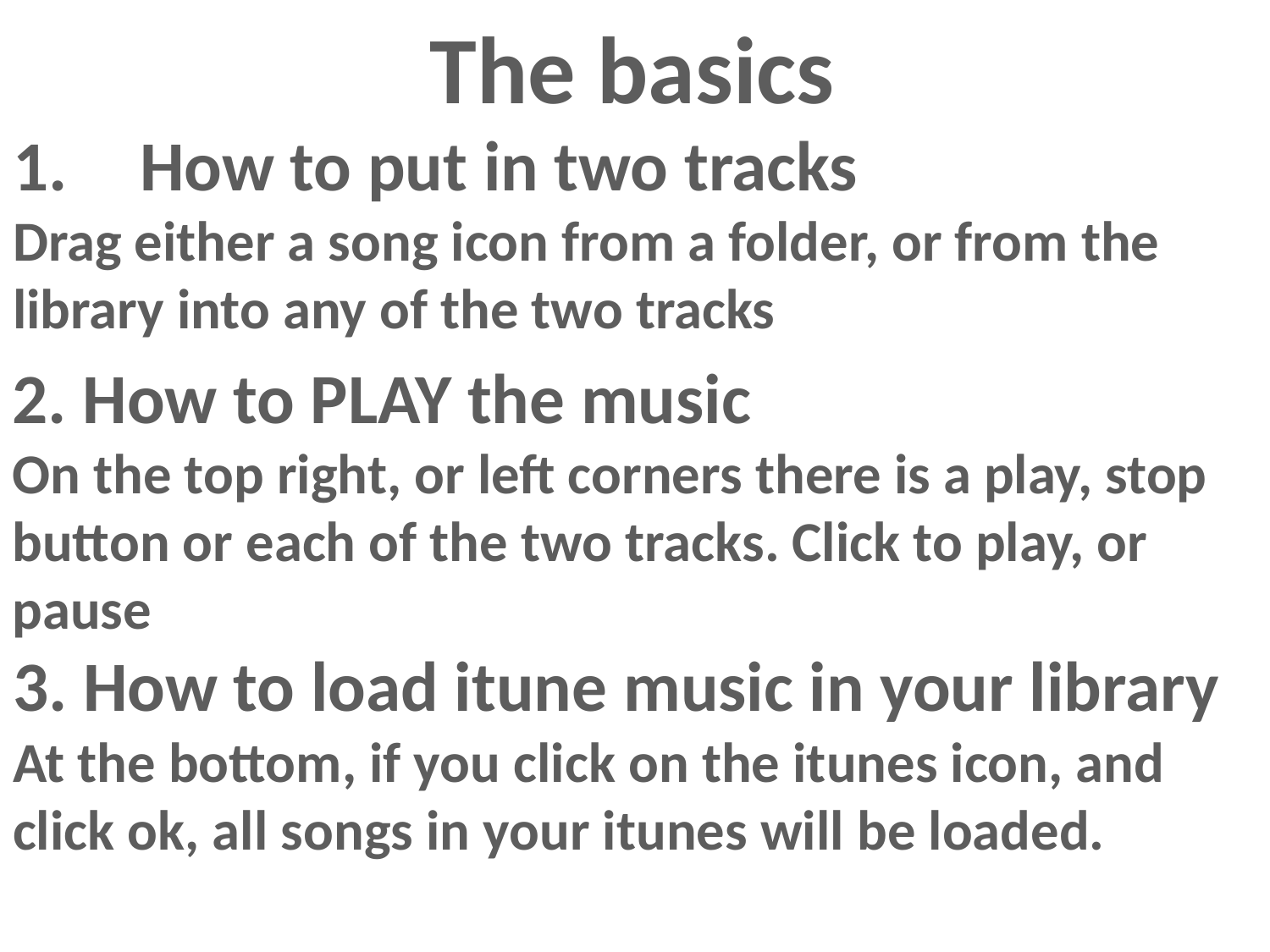

The basics
How to put in two tracks
Drag either a song icon from a folder, or from the library into any of the two tracks
2. How to PLAY the music
On the top right, or left corners there is a play, stop button or each of the two tracks. Click to play, or pause
3. How to load itune music in your library
At the bottom, if you click on the itunes icon, and click ok, all songs in your itunes will be loaded.